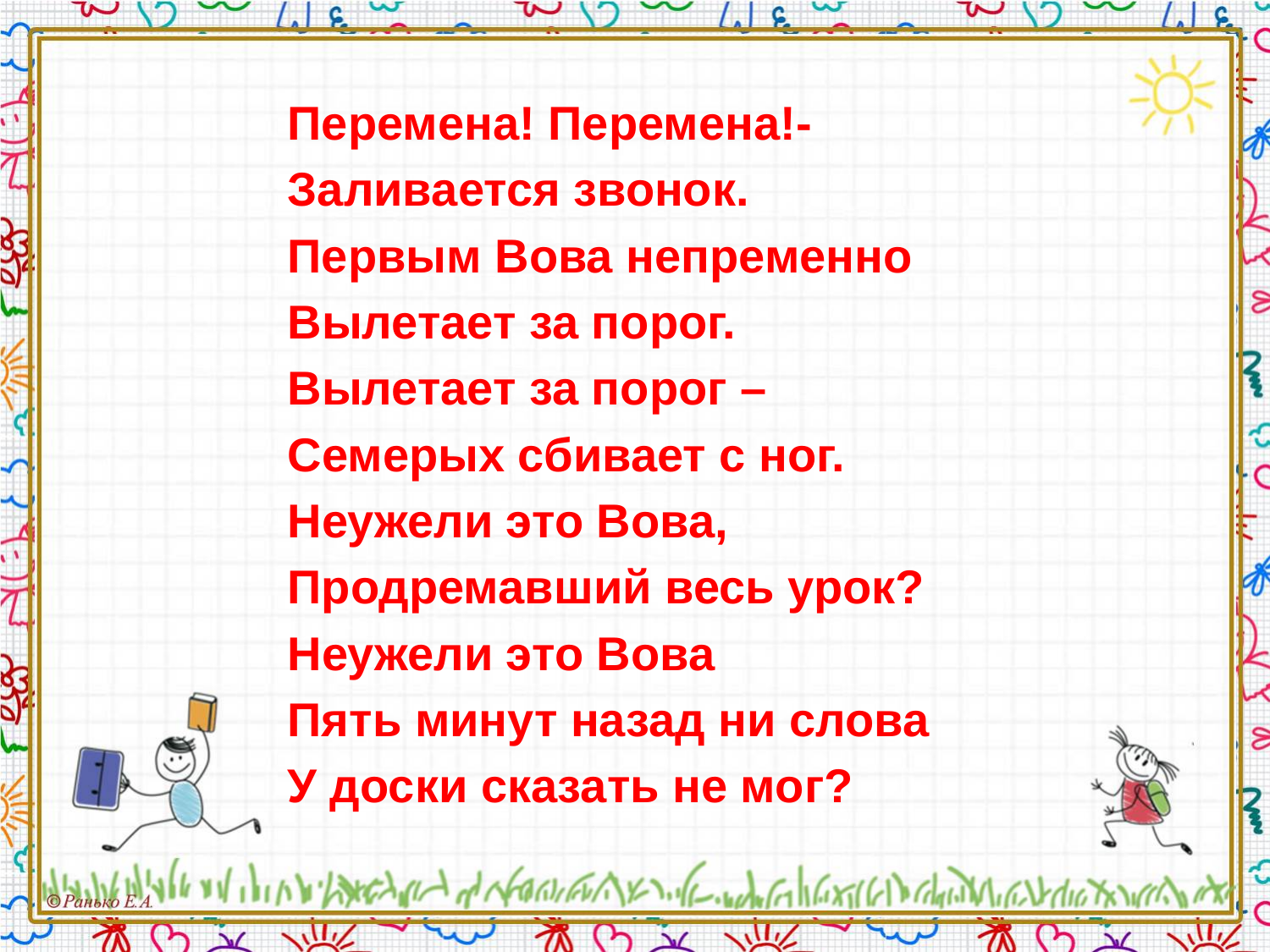

#
Перемена! Перемена!-
Заливается звонок.
Первым Вова непременно
Вылетает за порог.
Вылетает за порог –
Семерых сбивает с ног.
Неужели это Вова,
Продремавший весь урок?
Неужели это Вова
Пять минут назад ни слова
У доски сказать не мог?